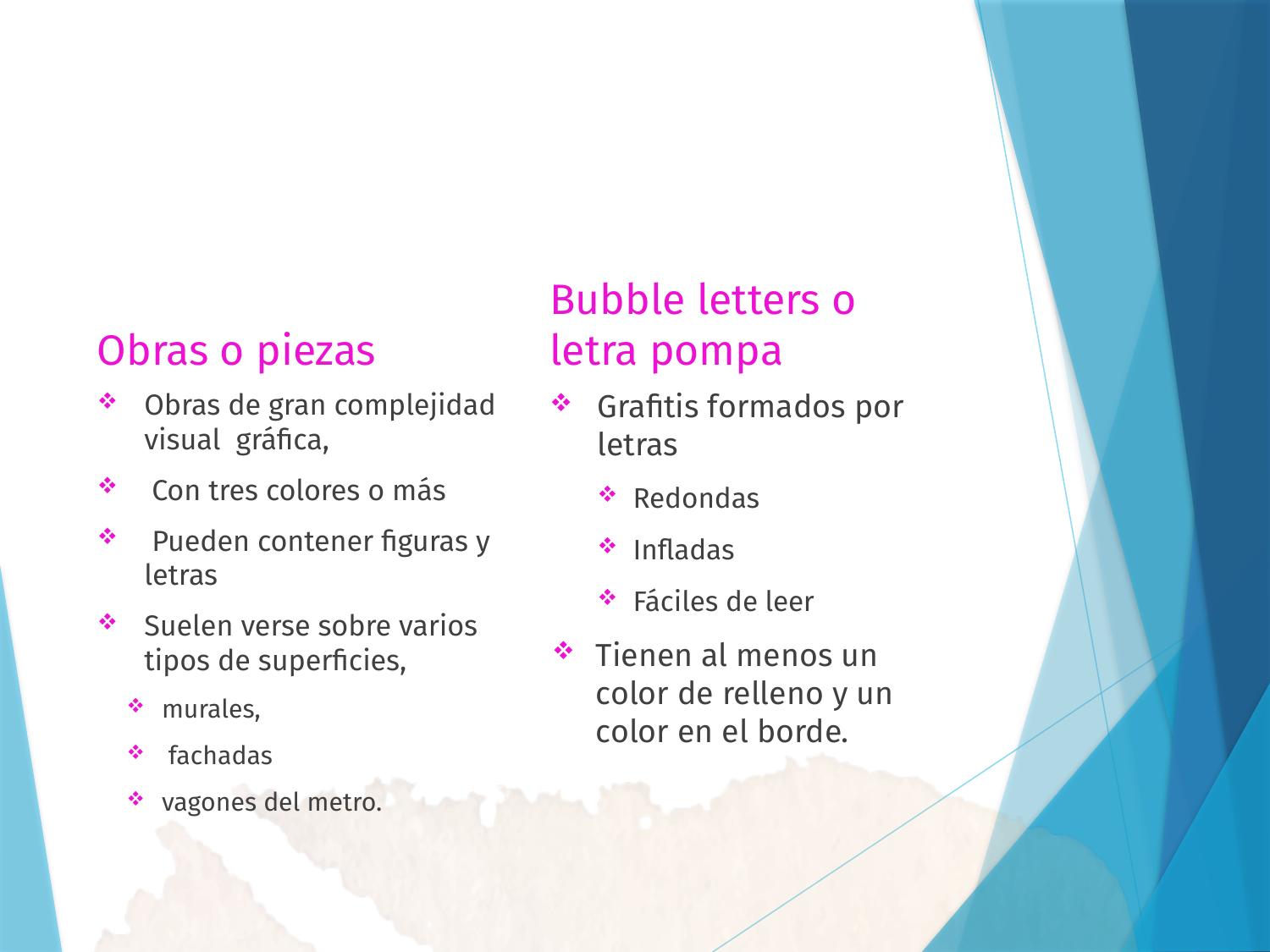

# Tipos y estilos de grafiti
Obras o piezas
Bubble letters o letra pompa
Obras de gran complejidad visual  gráfica,
 Con tres colores o más
 Pueden contener figuras y letras
Suelen verse sobre varios tipos de superficies,
murales,
 fachadas
vagones del metro.
Grafitis formados por letras
Redondas
Infladas
Fáciles de leer
Tienen al menos un color de relleno y un color en el borde.